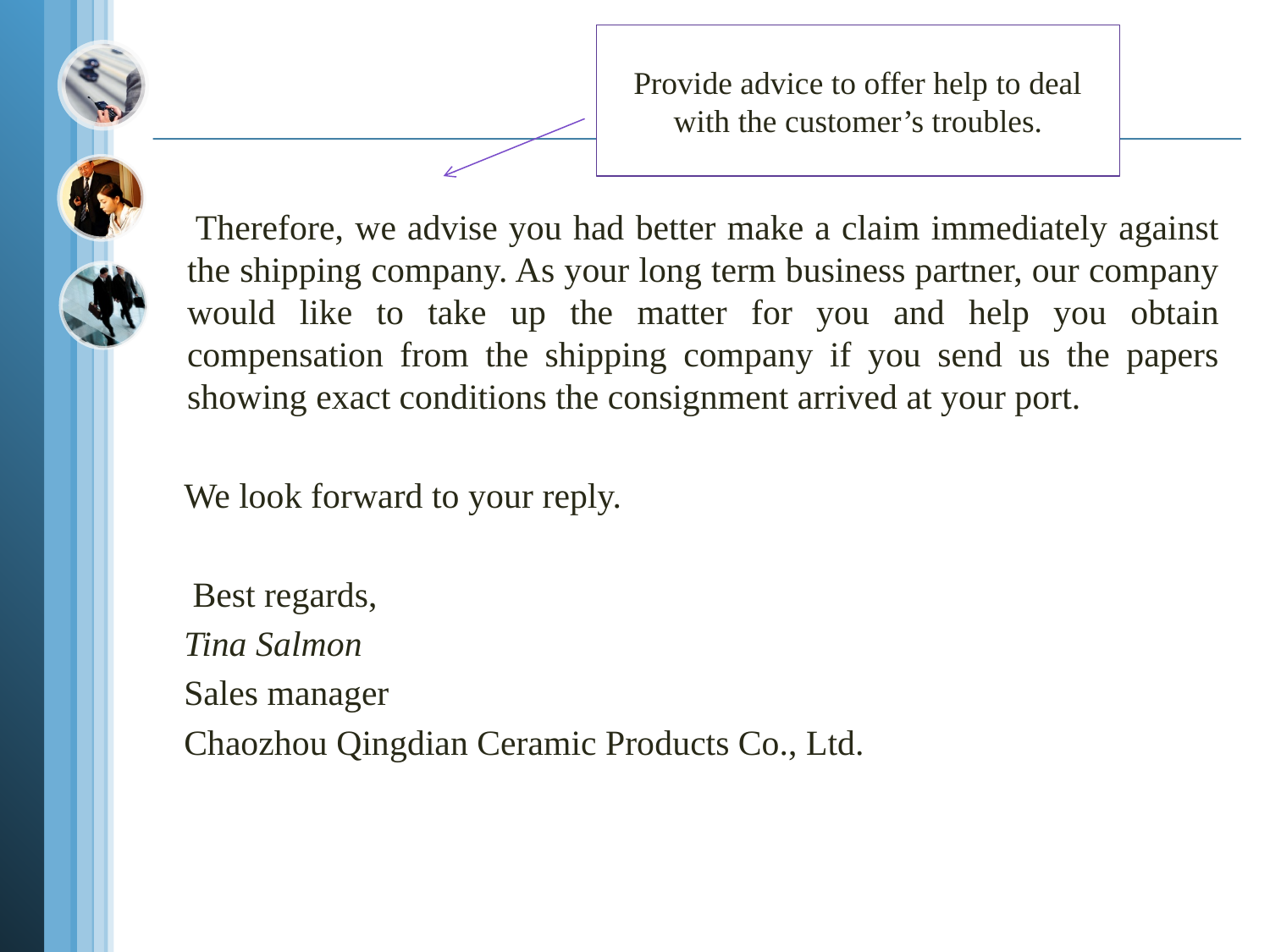

Provide advice to offer help to deal with the customer’s troubles.
     Therefore, we advise you had better make a claim immediately against the shipping company. As your long term business partner, our company would like to take up the matter for you and help you obtain compensation from the shipping company if you send us the papers showing exact conditions the consignment arrived at your port.

     We look forward to your reply.

      Best regards,
     Tina Salmon
     Sales manager
     Chaozhou Qingdian Ceramic Products Co., Ltd.